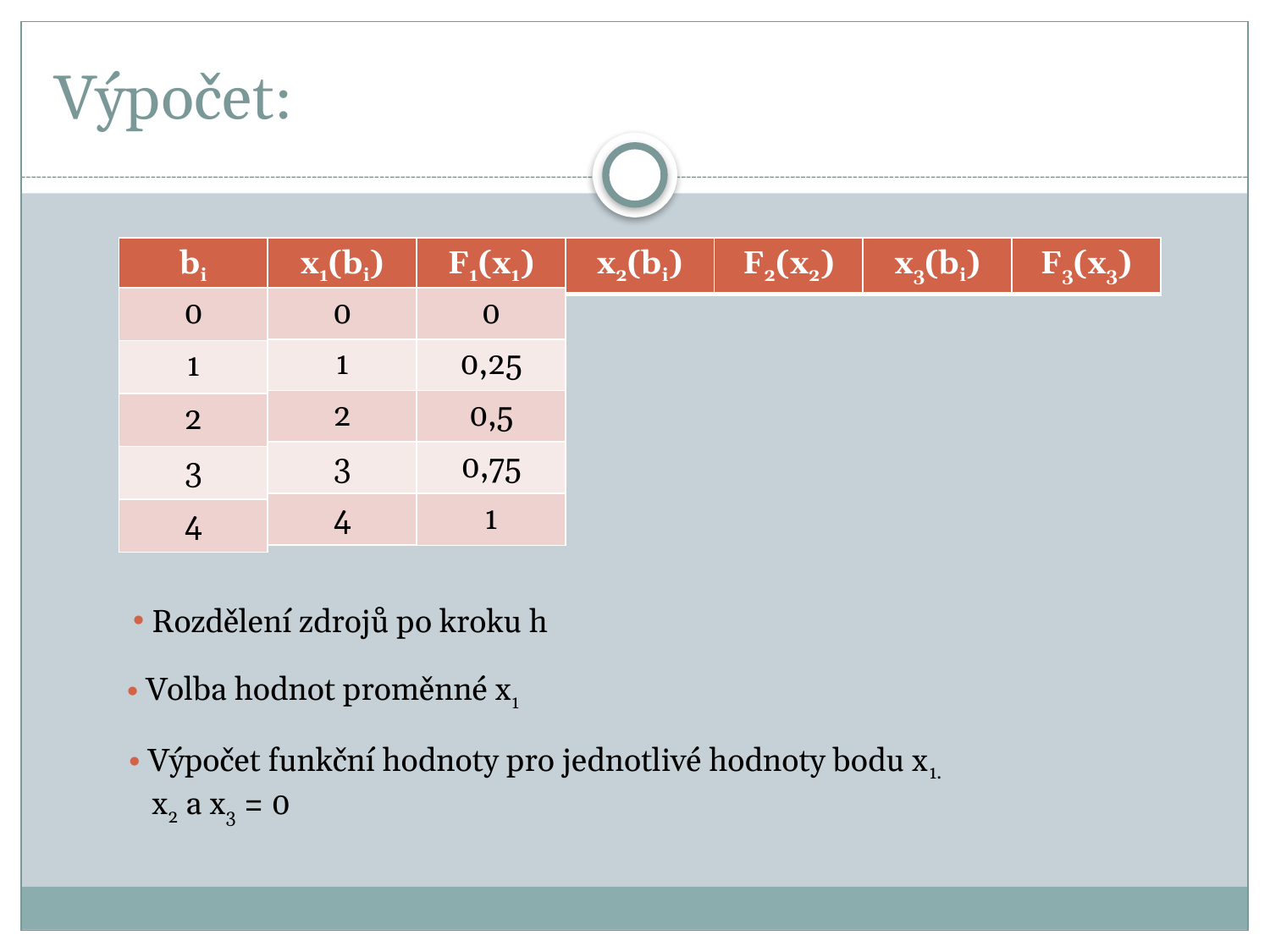

# Výpočet:
| bi | x1(bi) | F1(x1) | x2(bi) | F2(x2) | x3(bi) | F3(x3) |
| --- | --- | --- | --- | --- | --- | --- |
| 0 |
| --- |
| 1 |
| 2 |
| 3 |
| 4 |
| 0 |
| --- |
| 1 |
| 2 |
| 3 |
| 4 |
| 0 |
| --- |
| 0,25 |
| 0,5 |
| 0,75 |
| 1 |
 Rozdělení zdrojů po kroku h
 Volba hodnot proměnné x1
 Výpočet funkční hodnoty pro jednotlivé hodnoty bodu x1.
   x2 a x3 = 0